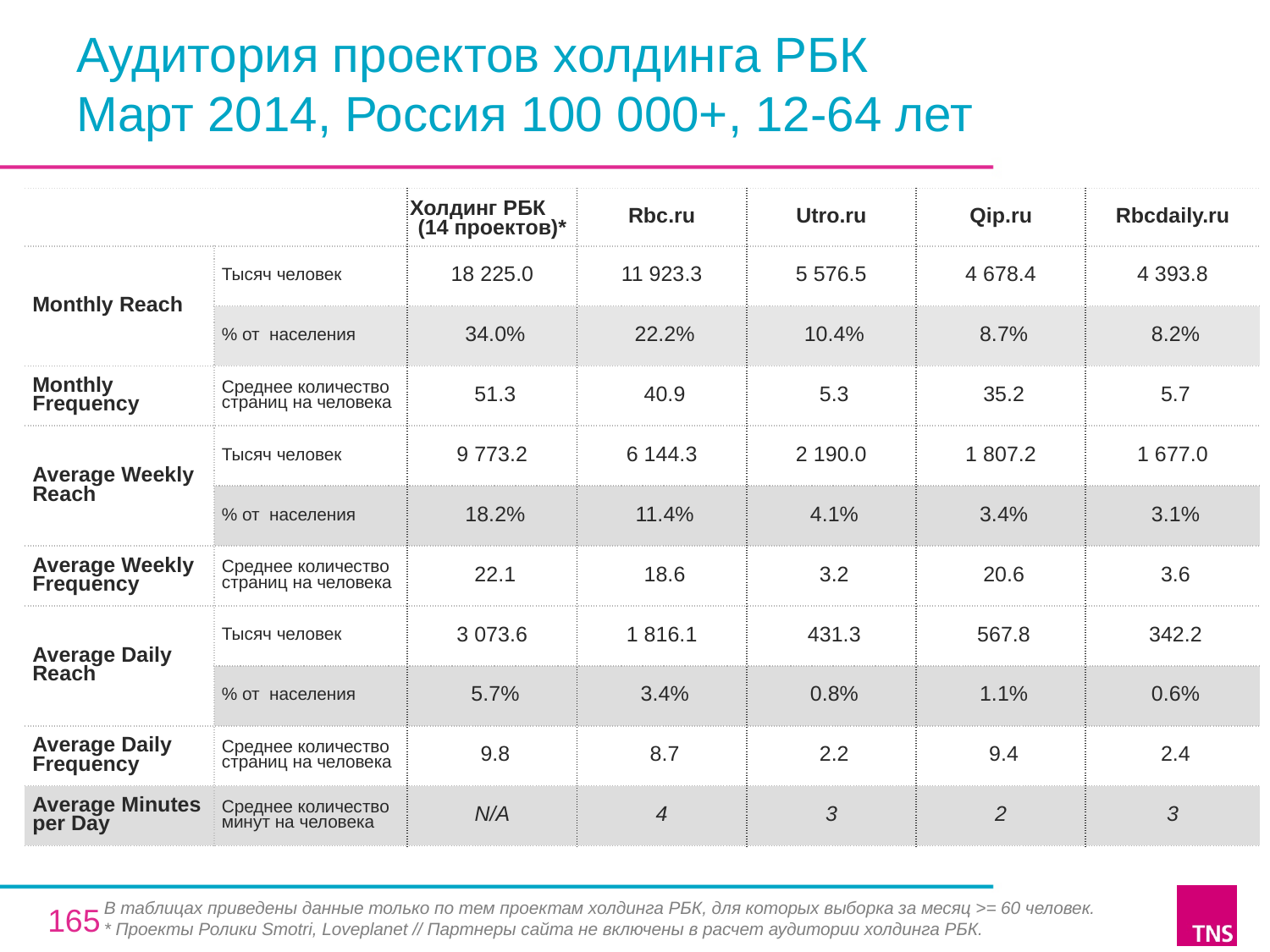

# Аудитория проектов холдинга РБК Март 2014, Россия 100 000+, 12-64 лет
|  |  | Холдинг РБК (14 проектов)\* | Rbc.ru | Utro.ru | Qip.ru | Rbcdaily.ru |
| --- | --- | --- | --- | --- | --- | --- |
| Monthly Reach | Тысяч человек | 18 225.0 | 11 923.3 | 5 576.5 | 4 678.4 | 4 393.8 |
|  | % от населения | 34.0% | 22.2% | 10.4% | 8.7% | 8.2% |
| Monthly Frequency | Среднее количество страниц на человека | 51.3 | 40.9 | 5.3 | 35.2 | 5.7 |
| Average Weekly Reach | Тысяч человек | 9 773.2 | 6 144.3 | 2 190.0 | 1 807.2 | 1 677.0 |
|  | % от населения | 18.2% | 11.4% | 4.1% | 3.4% | 3.1% |
| Average Weekly Frequency | Среднее количество страниц на человека | 22.1 | 18.6 | 3.2 | 20.6 | 3.6 |
| Average Daily Reach | Тысяч человек | 3 073.6 | 1 816.1 | 431.3 | 567.8 | 342.2 |
|  | % от населения | 5.7% | 3.4% | 0.8% | 1.1% | 0.6% |
| Average Daily Frequency | Среднее количество страниц на человека | 9.8 | 8.7 | 2.2 | 9.4 | 2.4 |
| Average Minutes per Day | Среднее количество минут на человека | N/A | 4 | 3 | 2 | 3 |
В таблицах приведены данные только по тем проектам холдинга РБК, для которых выборка за месяц >= 60 человек.
* Проекты Ролики Smotri, Loveplanet // Партнеры сайта не включены в расчет аудитории холдинга РБК.
165